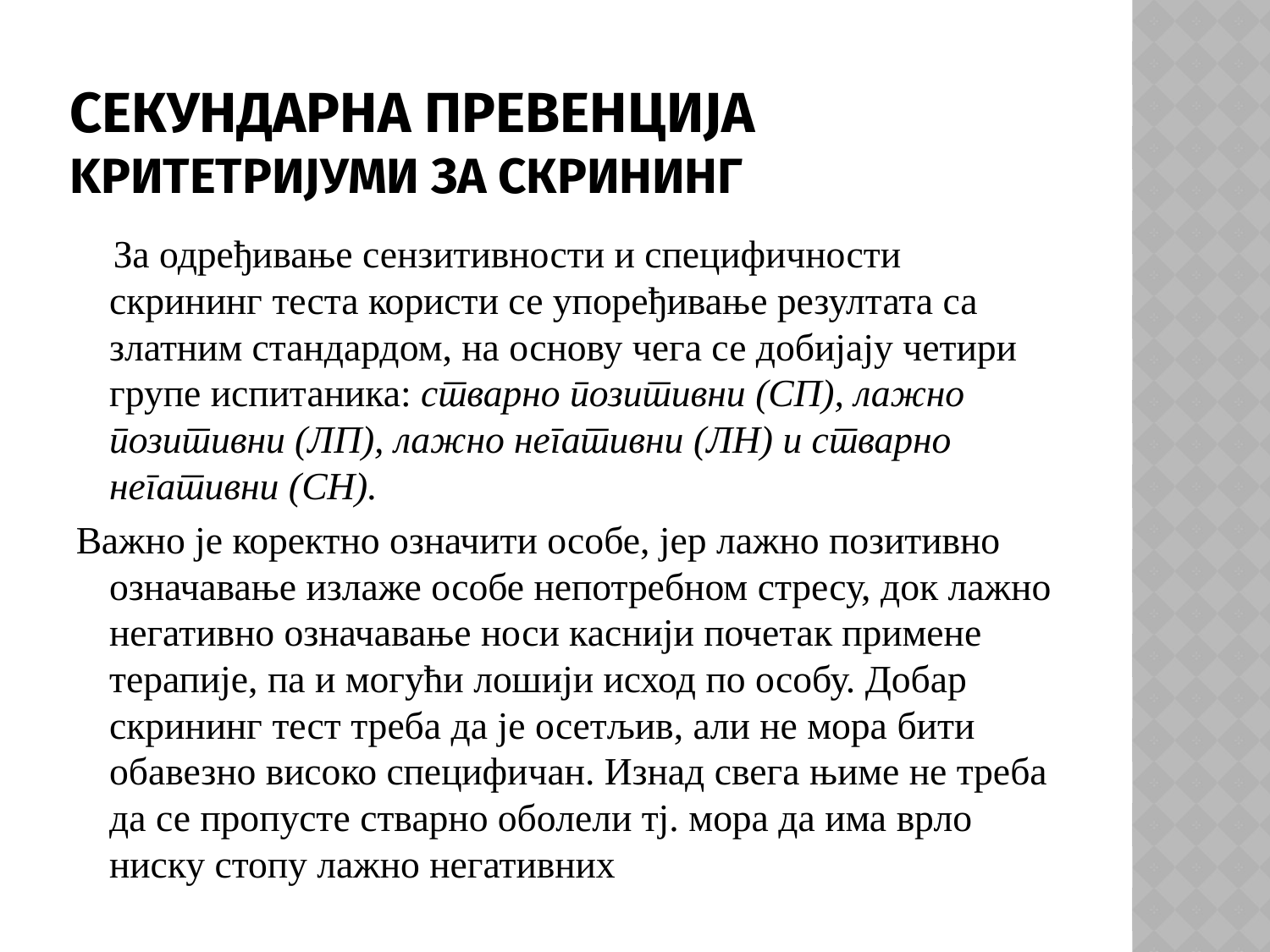

# Секундарна превенција kритетријуми за скрининг
    За одређивање сензитивности и специфичности скрининг теста користи се упоређивање резултата са златним стандардом, на основу чега се добијају четири групе испитаника: стварно позитивни (СП), лажно позитивни (ЛП), лажно негативни (ЛН) и стварно негативни (СН).
Важно је коректно означити особе, јер лажно позитивно означавање излаже особе непотребном стресу, док лажно негативно означавање носи каснији почетак примене терапије, па и могући лошији исход по особу. Добар скрининг тест треба да је осетљив, али не мора бити обавезно високо специфичан. Изнад свега њиме не треба да се пропусте стварно оболели тј. мора да има врло ниску стопу лажно негативних